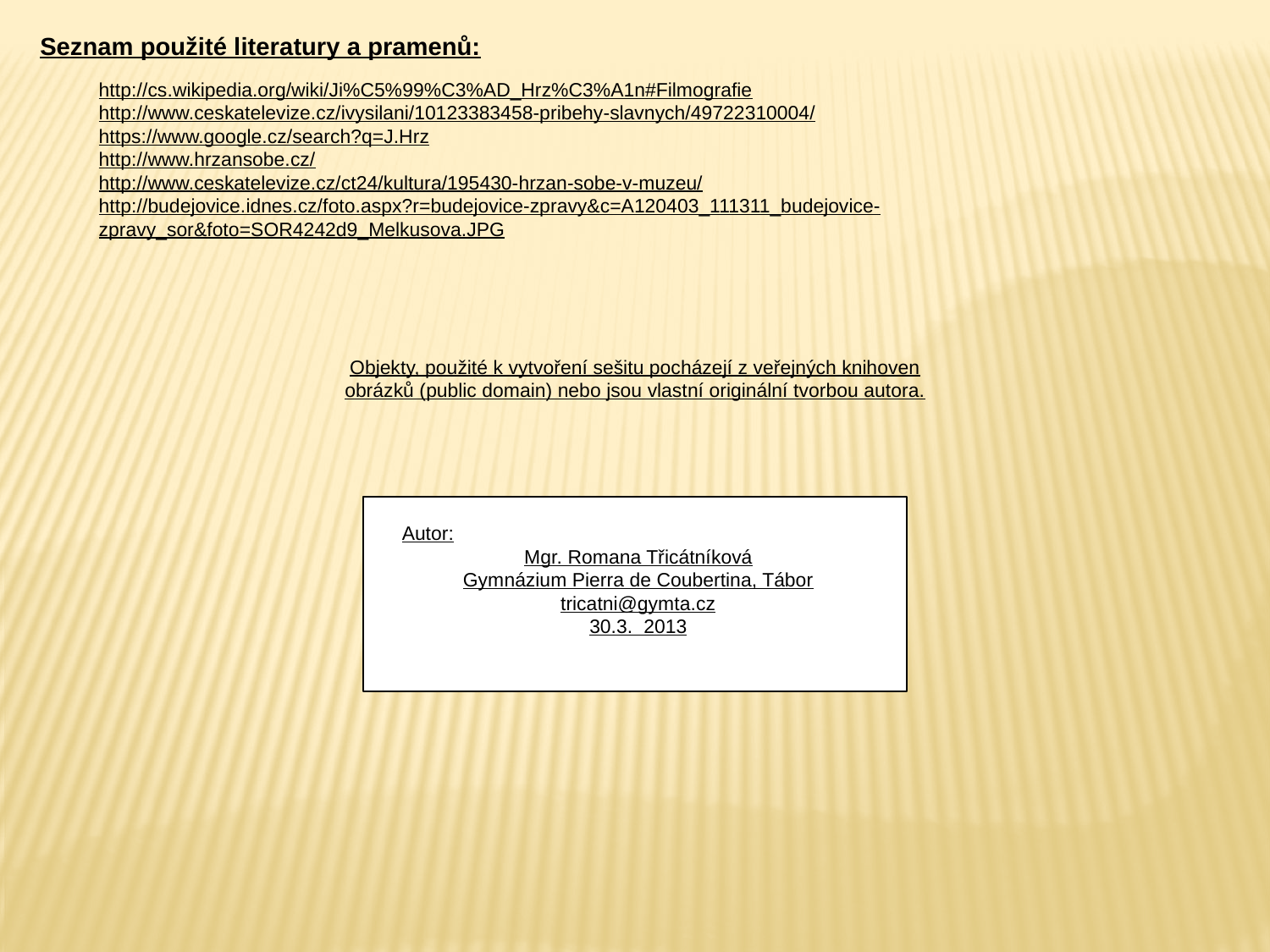

Seznam použité literatury a pramenů:

http://cs.wikipedia.org/wiki/Ji%C5%99%C3%AD_Hrz%C3%A1n#Filmografie
http://www.ceskatelevize.cz/ivysilani/10123383458-pribehy-slavnych/49722310004/
https://www.google.cz/search?q=J.Hrz
http://www.hrzansobe.cz/
http://www.ceskatelevize.cz/ct24/kultura/195430-hrzan-sobe-v-muzeu/
http://budejovice.idnes.cz/foto.aspx?r=budejovice-zpravy&c=A120403_111311_budejovice-zpravy_sor&foto=SOR4242d9_Melkusova.JPG

Objekty, použité k vytvoření sešitu pocházejí z veřejných knihoven obrázků (public domain) nebo jsou vlastní originální tvorbou autora.

Autor:
Mgr. Romana Třicátníková
Gymnázium Pierra de Coubertina, Tábor
tricatni@gymta.cz
30.3.  2013